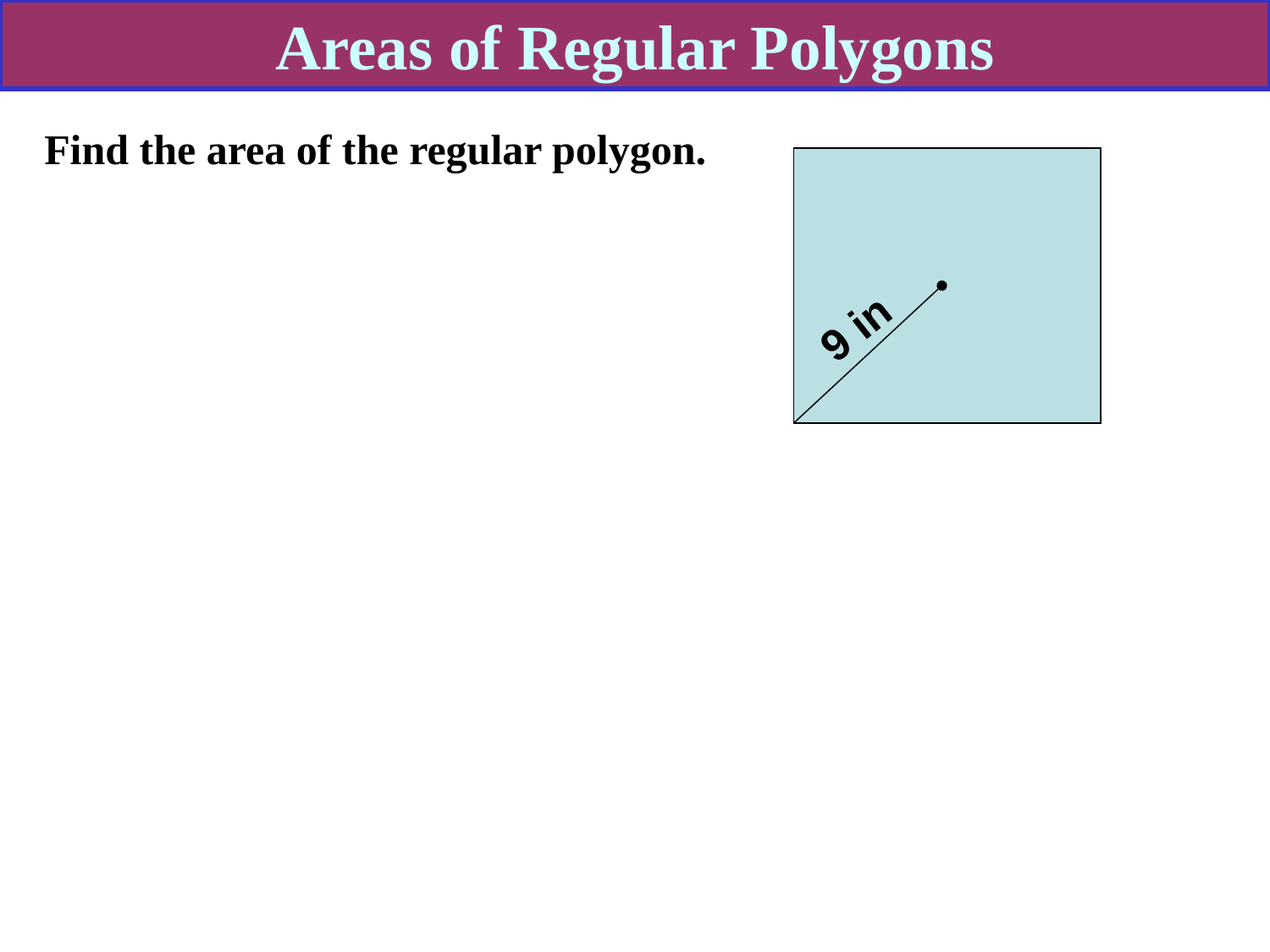

Areas of Regular Polygons
Find the area of the regular polygon.

9 in